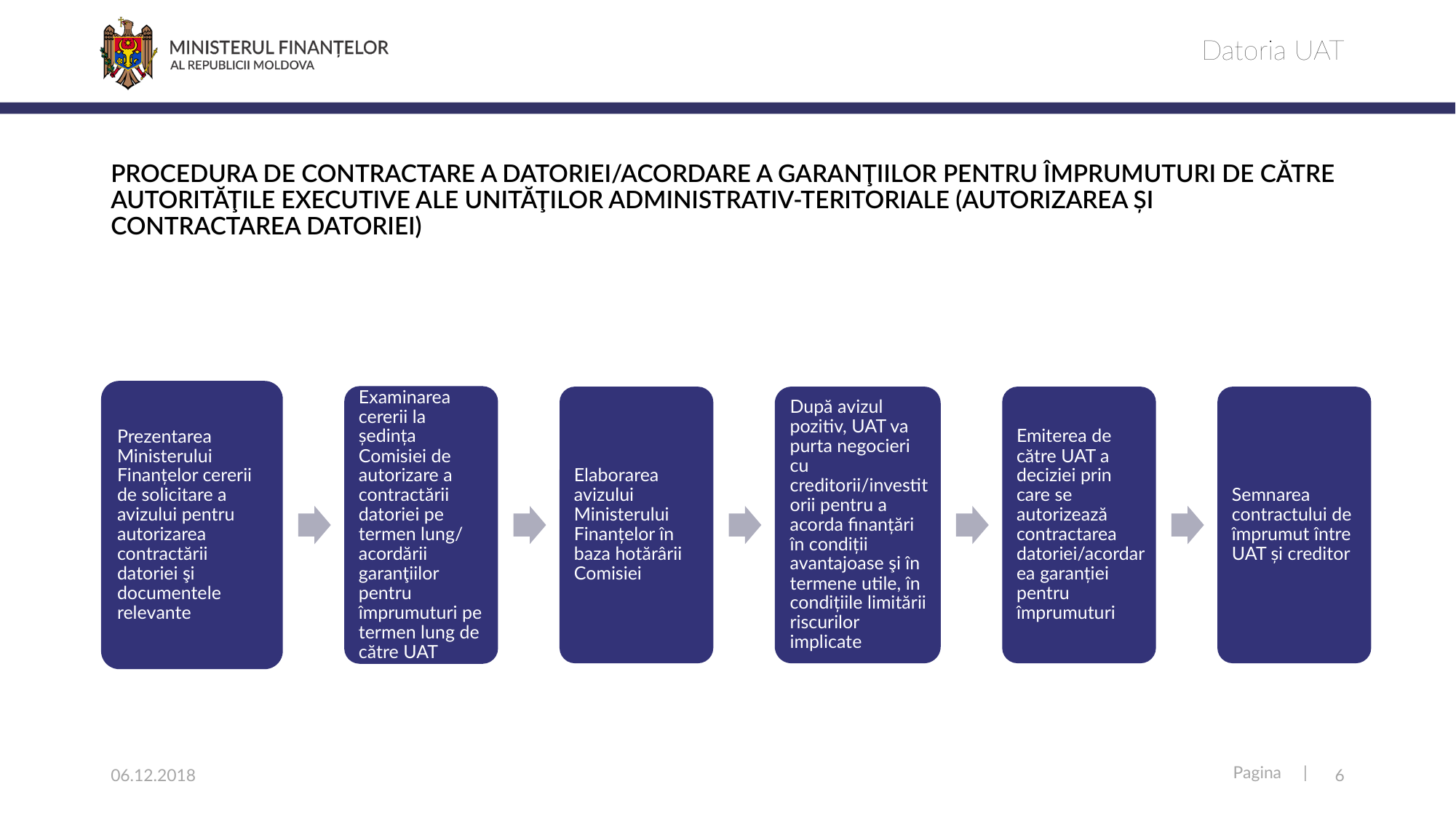

Datoria UAT
# PROCEDURA DE CONTRACTARE A DATORIEI/ACORDARE A GARANŢIILOR PENTRU ÎMPRUMUTURI DE CĂTRE AUTORITĂŢILE EXECUTIVE ALE UNITĂŢILOR ADMINISTRATIV-TERITORIALE (AUTORIZAREA ȘI CONTRACTAREA DATORIEI)
Prezentarea  Ministerului Finanțelor cererii de solicitare a avizului pentru autorizarea contractării datoriei şi documentele relevante

Examinarea cererii la ședința Comisiei de autorizare a contractării datoriei pe termen lung/ acordării garanţiilor pentru împrumuturi pe termen lung de către UAT

Elaborarea avizului Ministerului Finanțelor în baza hotărârii Comisiei

După avizul pozitiv, UAT va purta negocieri cu creditorii/investitorii pentru a acorda finanțări în condiții avantajoase şi în termene utile, în condițiile limitării riscurilor implicate

Emiterea de către UAT a  deciziei prin care se autorizează contractarea datoriei/acordarea garanției pentru împrumuturi

Semnarea contractului de împrumut între UAT și creditor
06.12.2018
6